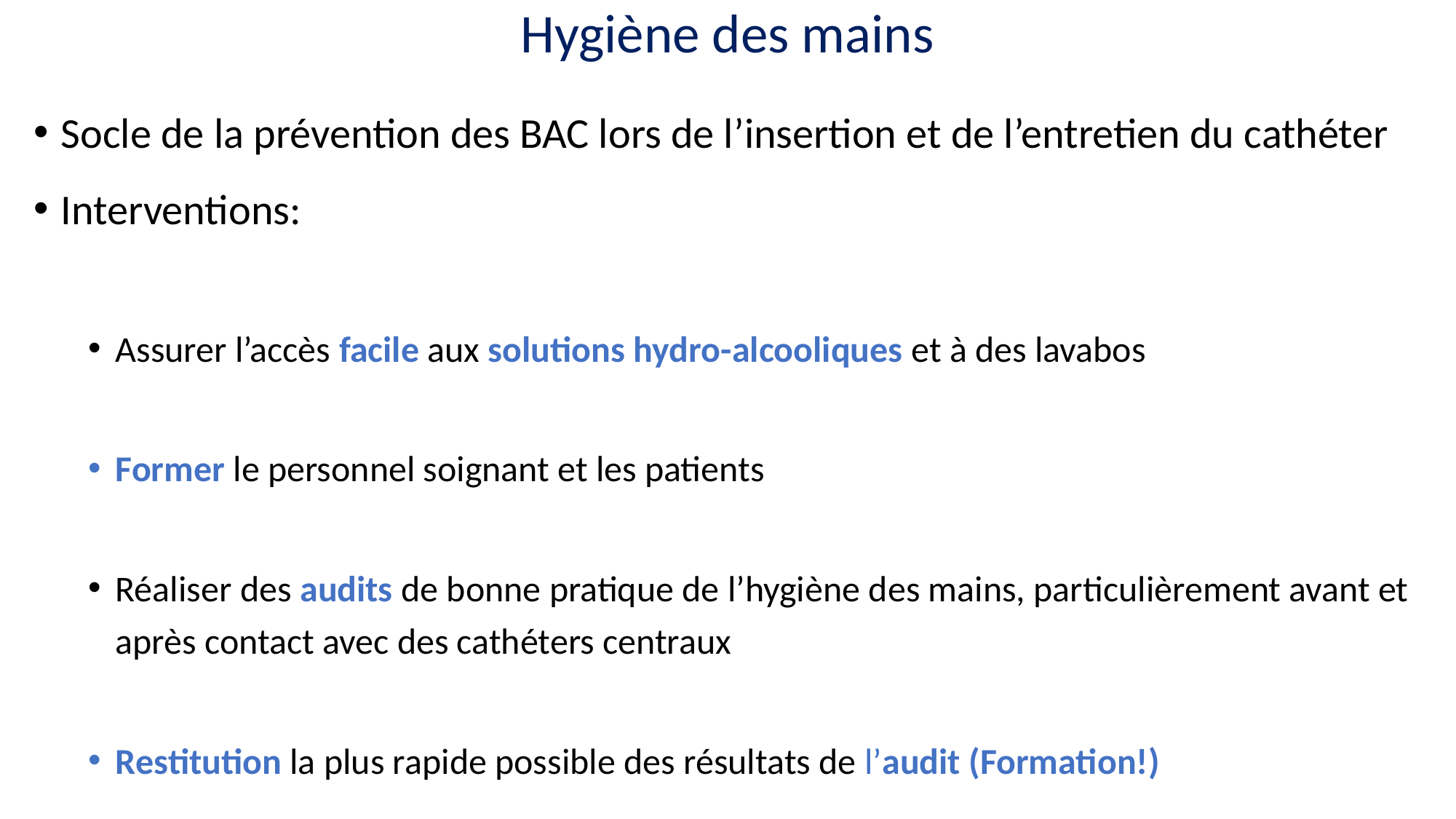

Hygiène des mains
Socle de la prévention des BAC lors de l’insertion et de l’entretien du cathéter
Interventions:

Assurer l’accès facile aux solutions hydro-alcooliques et à des lavabos

Former le personnel soignant et les patients

Réaliser des audits de bonne pratique de l’hygiène des mains, particulièrement avant et après contact avec des cathéters centraux

Restitution la plus rapide possible des résultats de l’audit (Formation!)